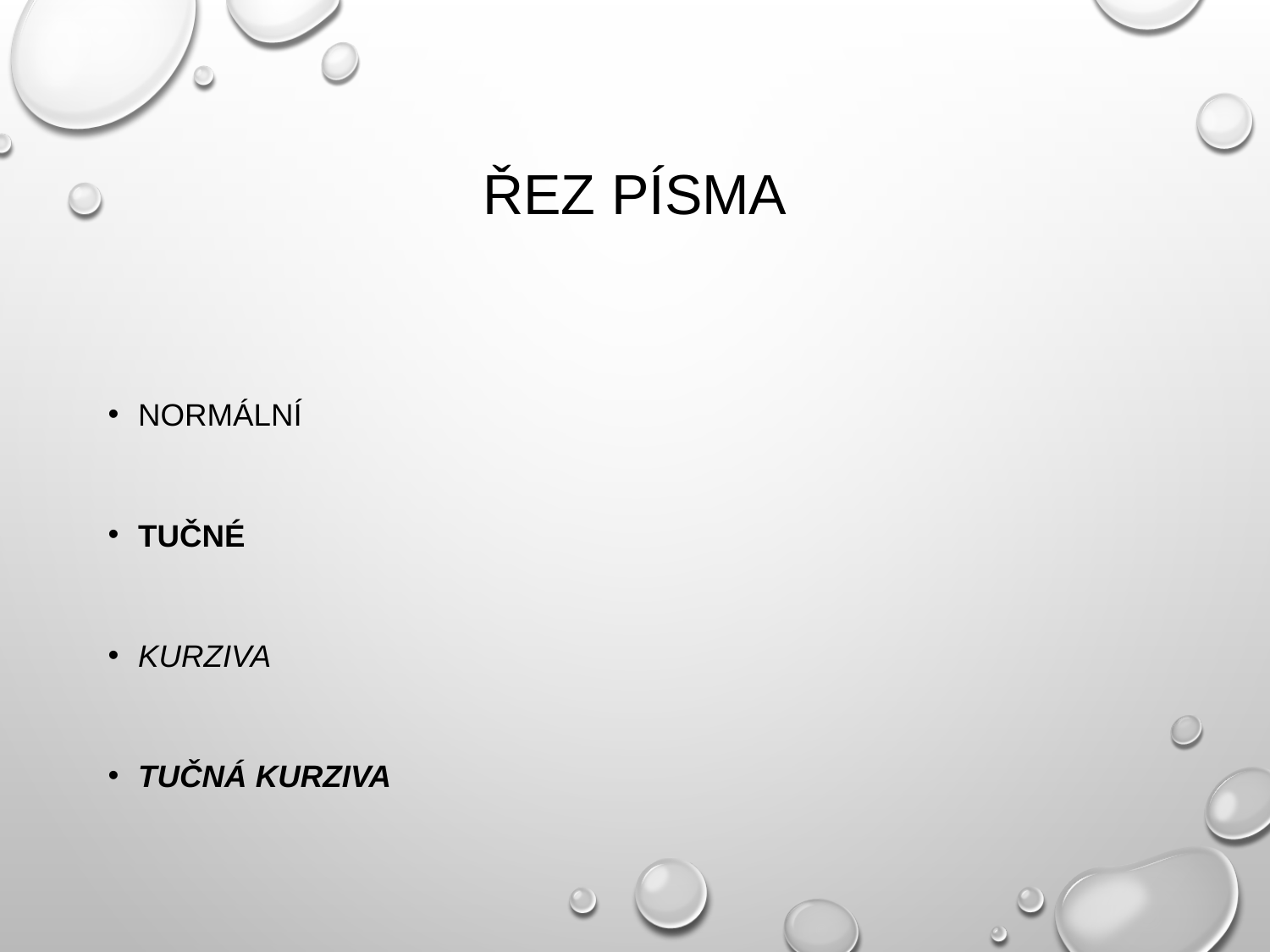

# Řez písma

Normální

Tučné

Kurziva

Tučná kurziva